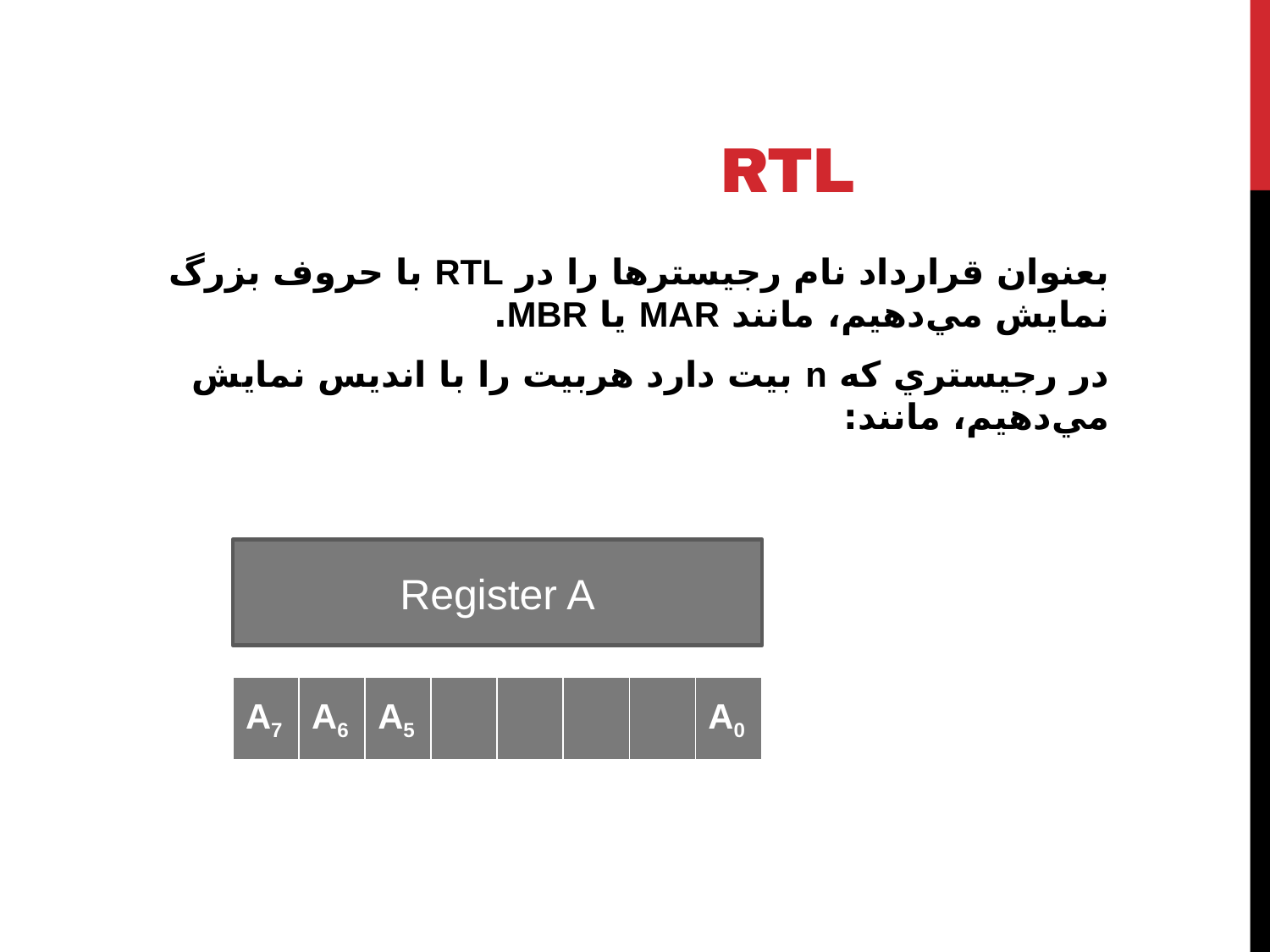

# RTL
بعنوان قرارداد نام رجيسترها را در RTL با حروف بزرگ نمايش مي‌دهيم، مانند MAR يا MBR.
در رجيستري که n بيت دارد هربيت را با انديس نمايش مي‌دهيم، مانند:

Register A
| A7 | A6 | A5 |  |  |  |  | A0 |
| --- | --- | --- | --- | --- | --- | --- | --- |